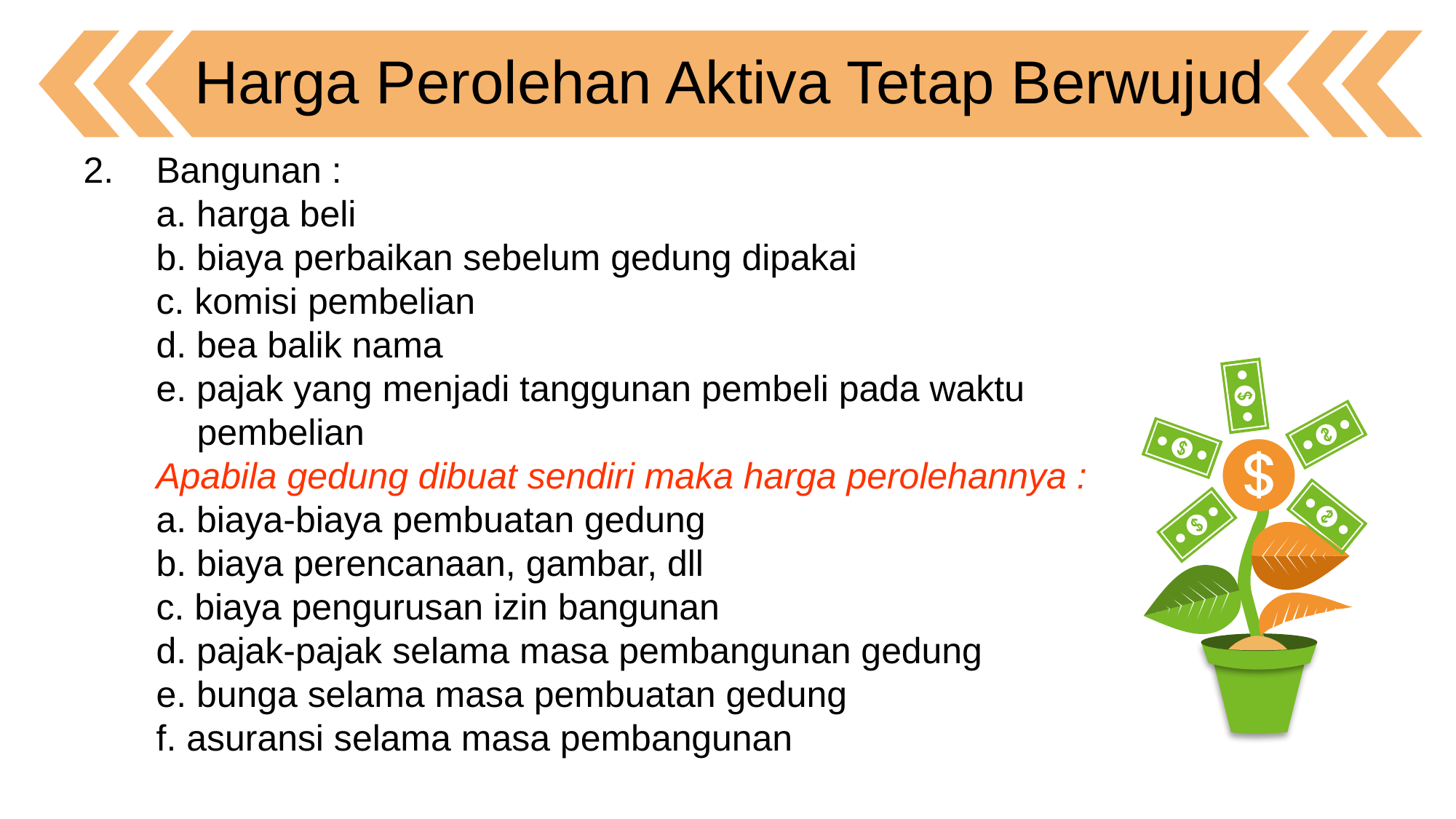

Harga Perolehan Aktiva Tetap Berwujud
Bangunan :
	a. harga beli
	b. biaya perbaikan sebelum gedung dipakai
	c. komisi pembelian
	d. bea balik nama
	e. pajak yang menjadi tanggunan pembeli pada waktu
	    pembelian
	Apabila gedung dibuat sendiri maka harga perolehannya :
	a. biaya-biaya pembuatan gedung
	b. biaya perencanaan, gambar, dll
	c. biaya pengurusan izin bangunan
	d. pajak-pajak selama masa pembangunan gedung
	e. bunga selama masa pembuatan gedung
	f. asuransi selama masa pembangunan